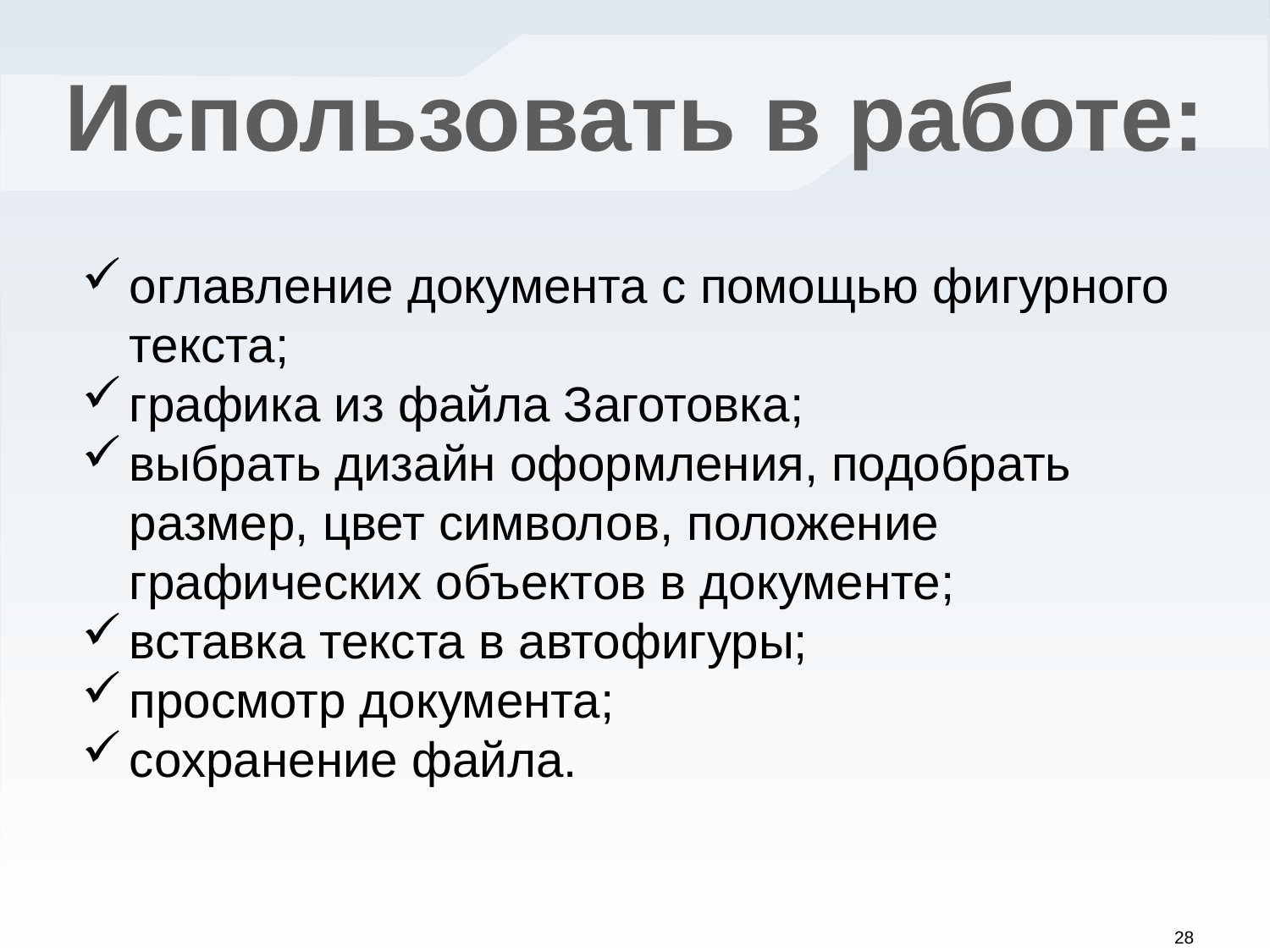

Использовать в работе:
оглавление документа с помощью фигурного текста;
графика из файла Заготовка;
выбрать дизайн оформления, подобрать размер, цвет символов, положение графических объектов в документе;
вставка текста в автофигуры;
просмотр документа;
сохранение файла.

28